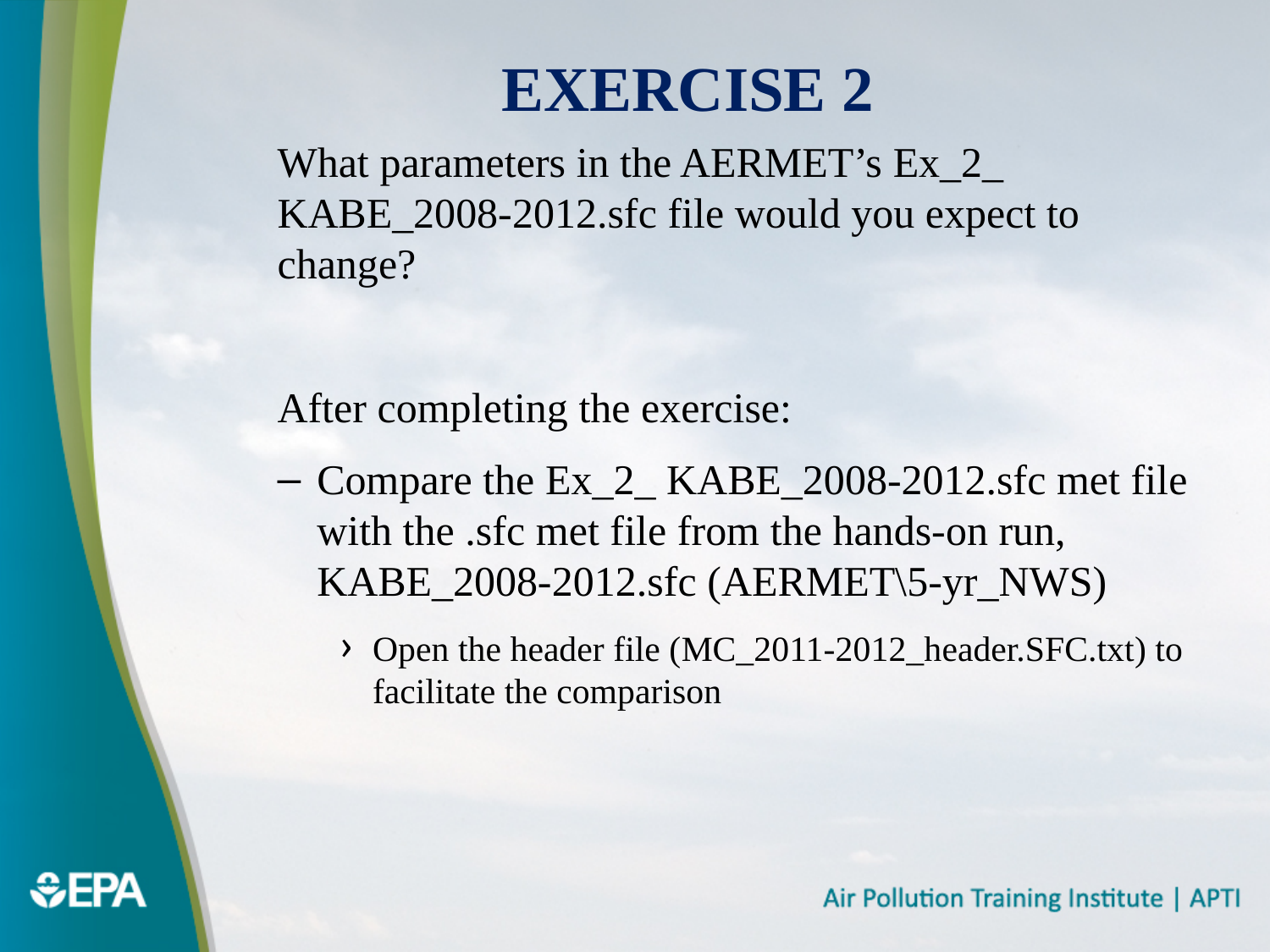

# Exercise 2
What parameters in the AERMET’s Ex_2_ KABE_2008-2012.sfc file would you expect to change?

After completing the exercise:
Compare the Ex_2_ KABE_2008-2012.sfc met file with the .sfc met file from the hands-on run, KABE_2008-2012.sfc (AERMET\5-yr_NWS)
Open the header file (MC_2011-2012_header.SFC.txt) to facilitate the comparison